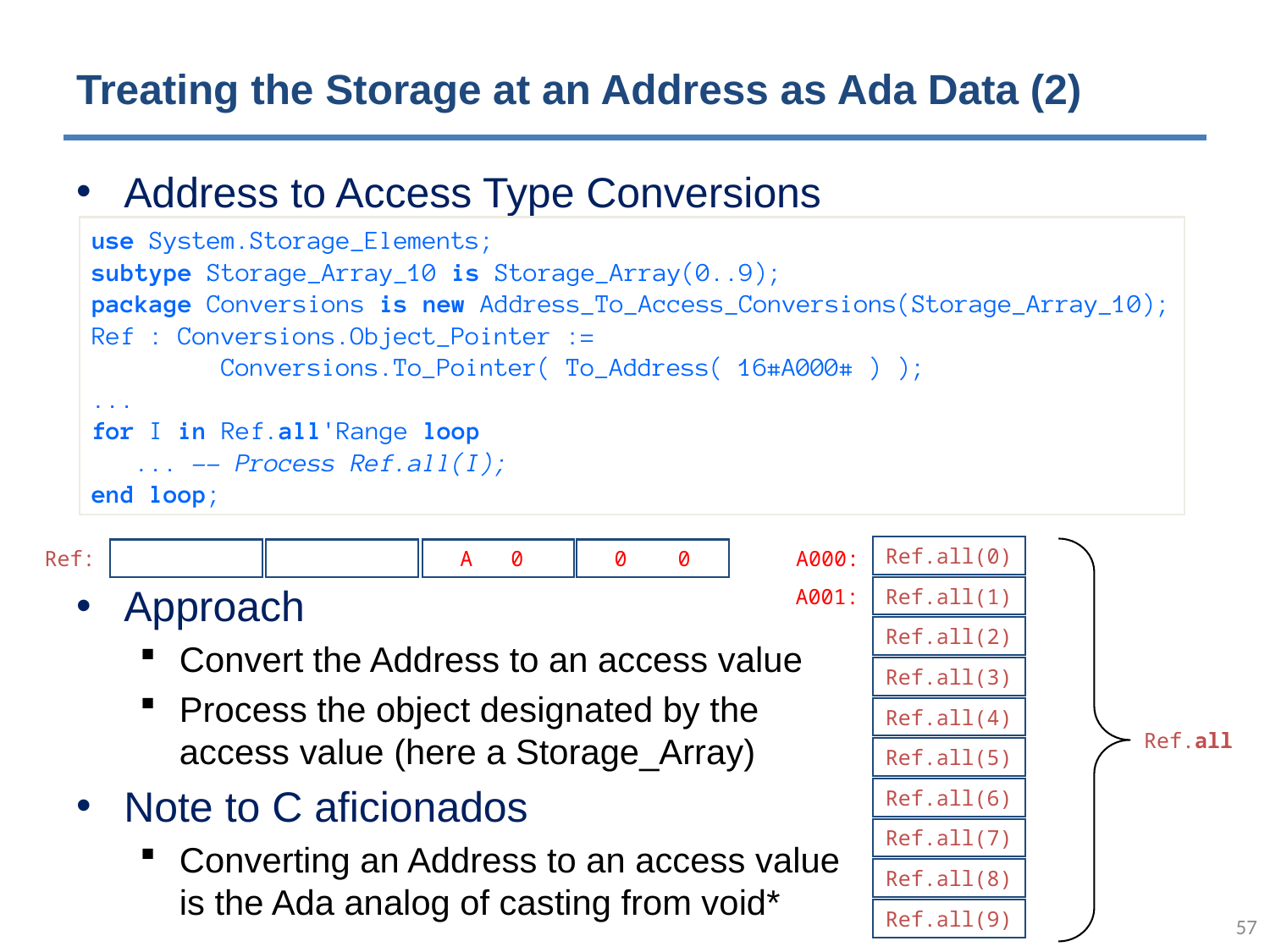

# Treating the Storage at an Address as Ada Data (2)
Address to Access Type Conversions

Approach
Convert the Address to an access value
Process the object designated by the
access value (here a Storage_Array)
Note to C aficionados
Converting an Address to an access value
is the Ada analog of casting from void*

use System.Storage_Elements;
subtype Storage_Array_10 is Storage_Array(0..9);
package Conversions is new Address_To_Access_Conversions(Storage_Array_10);
Ref : Conversions.Object_Pointer :=
         Conversions.To_Pointer( To_Address( 16#A000# ) );
...
for I in Ref.all'Range loop
   ... -- Process Ref.all(I);
end loop;
Ref.all(0)
Ref.all(1)
Ref.all(2)
Ref.all(3)
Ref.all(4)
Ref.all(5)
Ref.all(6)
Ref.all(7)
Ref.all(8)
Ref.all(9)

Ref:

  A   0
  0    0
A000:
A001:
Ref.all
57